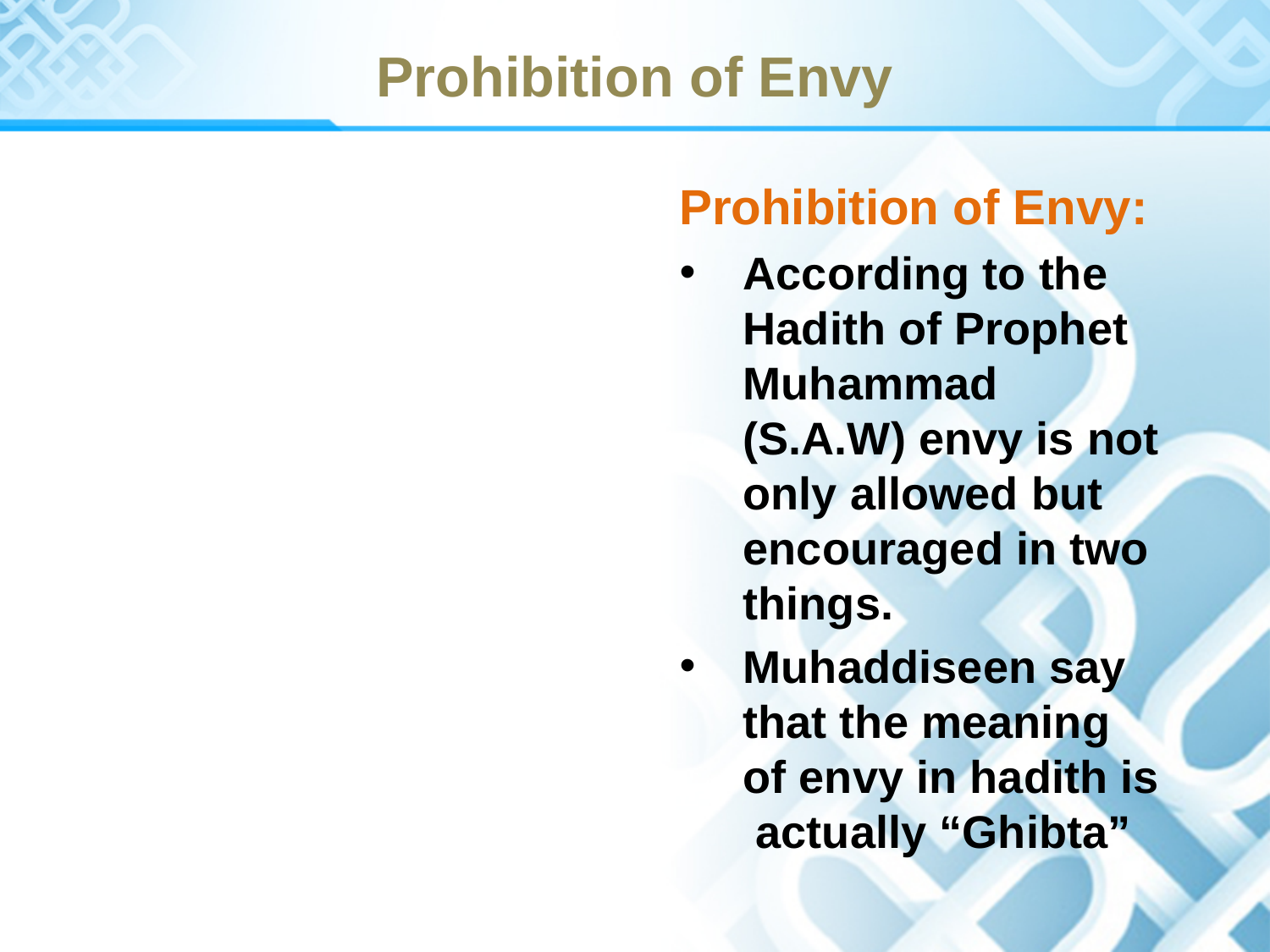

Prohibition of Envy
Prohibition of Envy:
According to the Hadith of Prophet Muhammad (S.A.W) envy is not only allowed but encouraged in two things.
Muhaddiseen say that the meaning of envy in hadith is  actually “Ghibta”